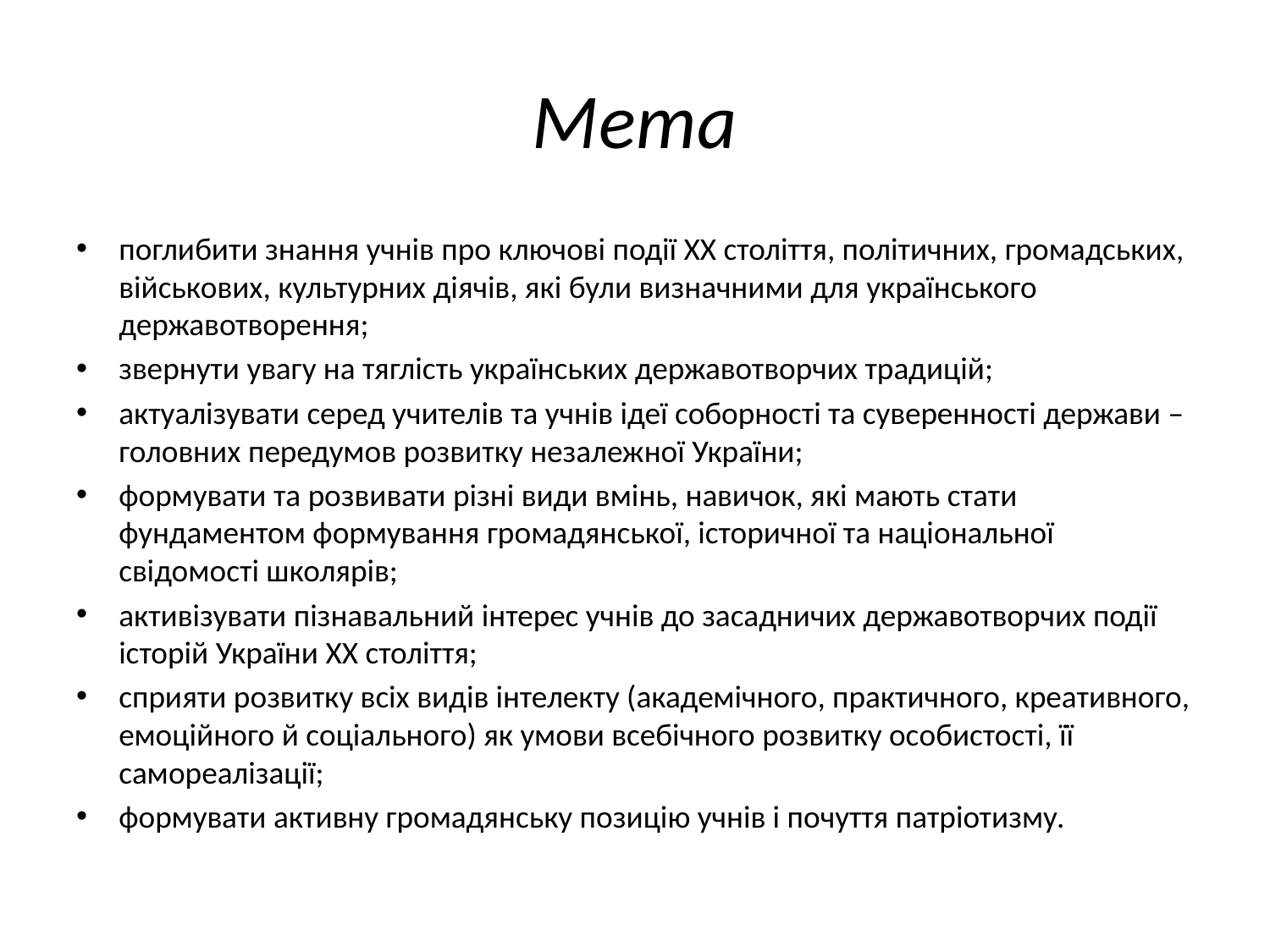

# Мета
поглибити знання учнів про ключові події ХХ століття, політичних, громадських, військових, культурних діячів, які були визначними для українського державотворення;
звернути увагу на тяглість українських державотворчих традицій;
актуалізувати серед учителів та учнів ідеї соборності та суверенності держави – головних передумов розвитку незалежної України;
формувати та розвивати різні види вмінь, навичок, які мають стати фундаментом формування громадянської, історичної та національної свідомості школярів;
активізувати пізнавальний інтерес учнів до засадничих державотворчих події історій України ХХ століття;
сприяти розвитку всіх видів інтелекту (академічного, практичного, креативного, емоційного й соціального) як умови всебічного розвитку особистості, її самореалізації;
формувати активну громадянську позицію учнів і почуття патріотизму.